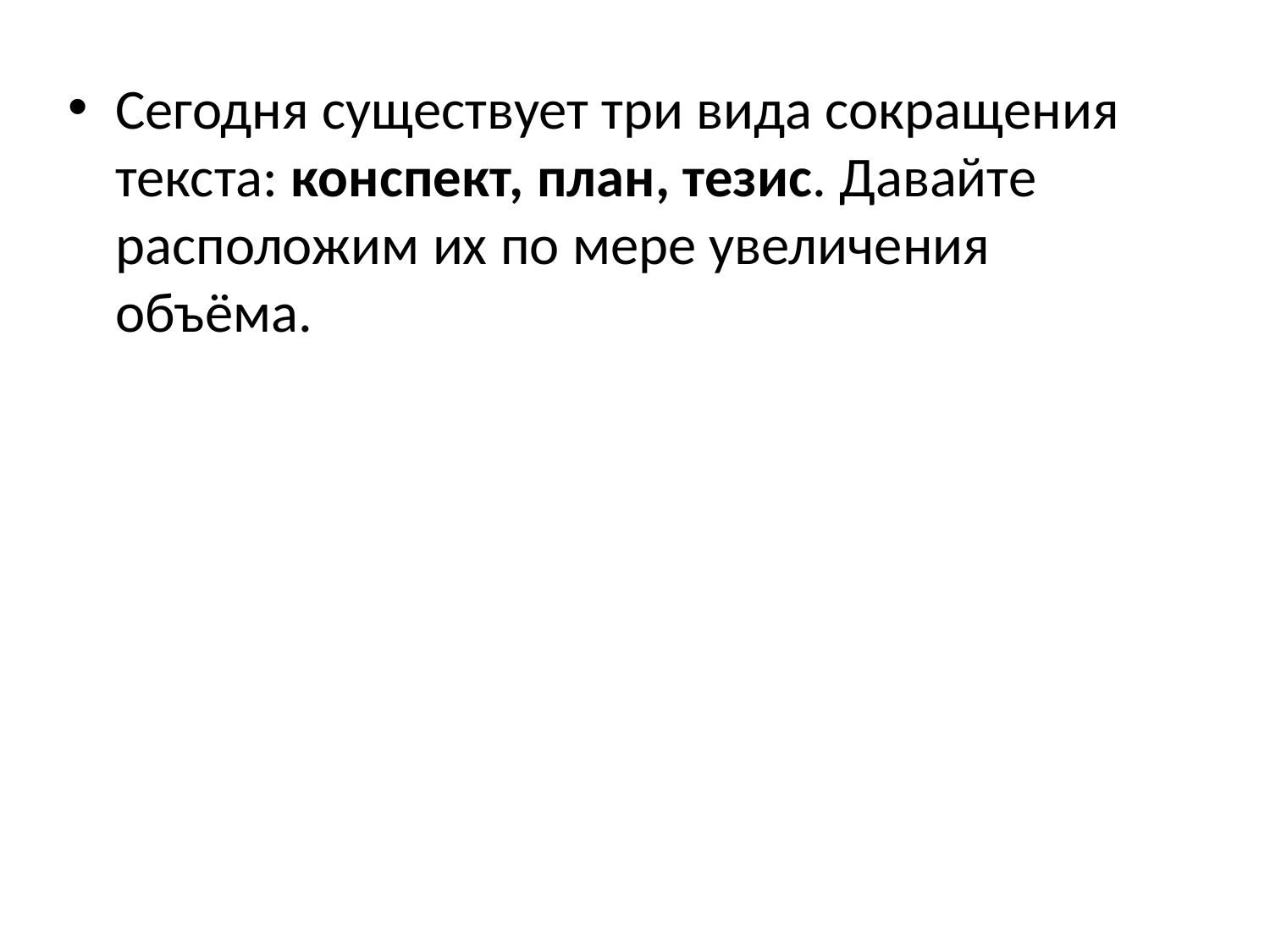

Сегодня существует три вида сокращения текста: конспект, план, тезис. Давайте расположим их по мере увеличения объёма.